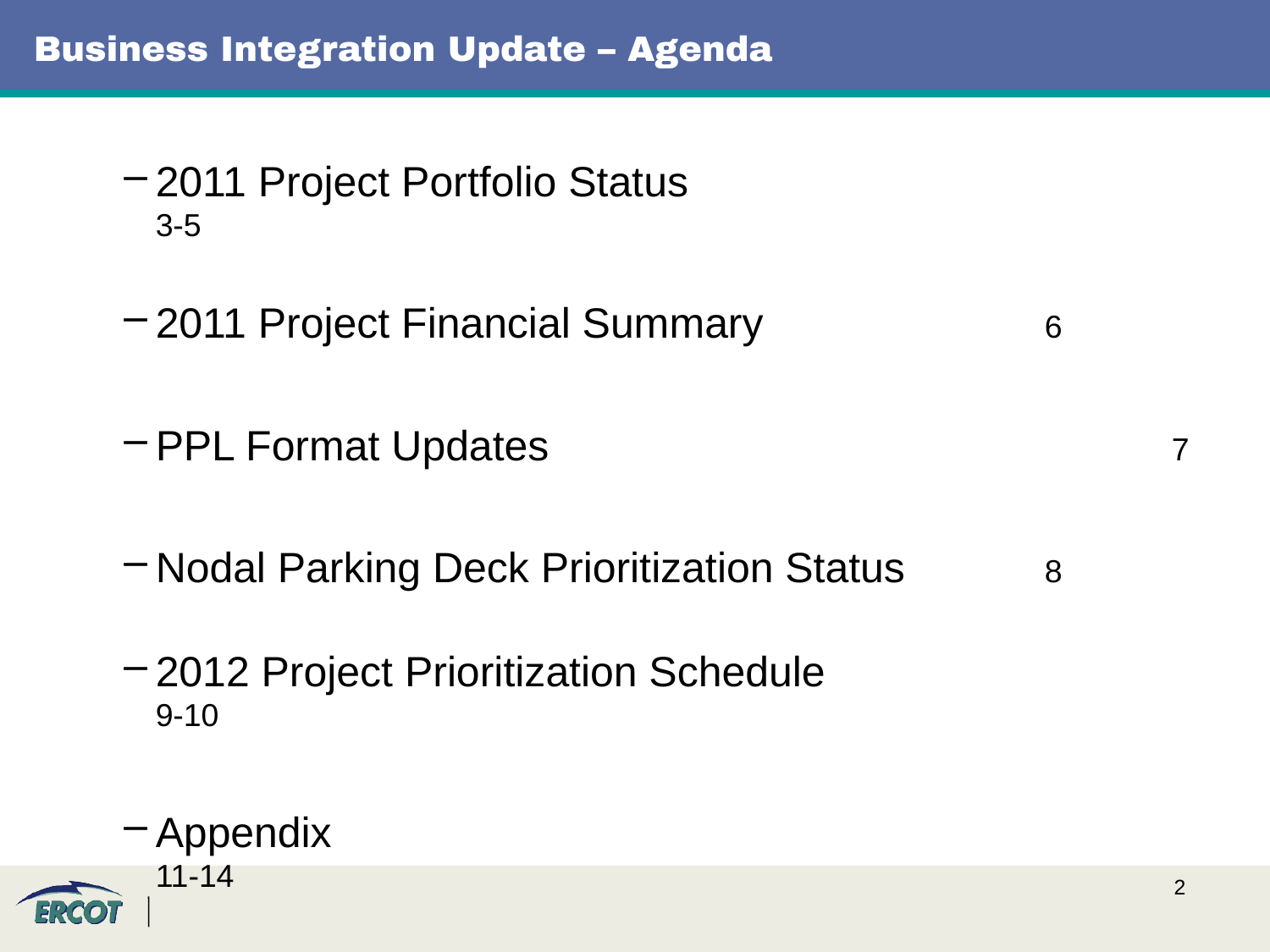

# Business Integration Update – Agenda
2011 Project Portfolio Status				3-5

2011 Project Financial Summary			6

PPL Format Updates					7

Nodal Parking Deck Prioritization Status		8

2012 Project Prioritization Schedule			9-10

Appendix							11-14